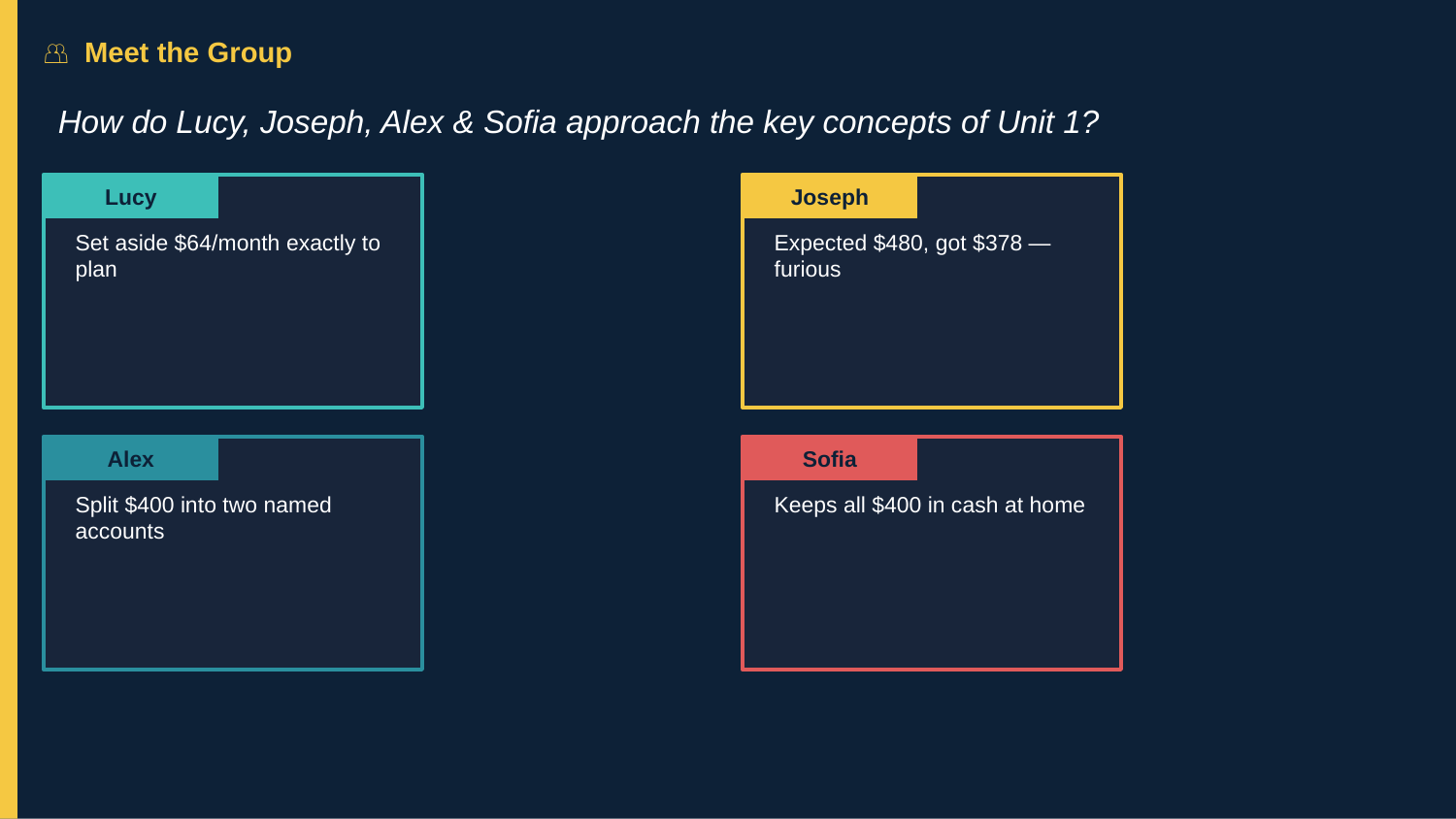

👥  Meet the Group
How do Lucy, Joseph, Alex & Sofia approach the key concepts of Unit 1?

Lucy

Joseph
Set aside $64/month exactly to plan
Expected $480, got $378 — furious

Alex

Sofia
Split $400 into two named accounts
Keeps all $400 in cash at home